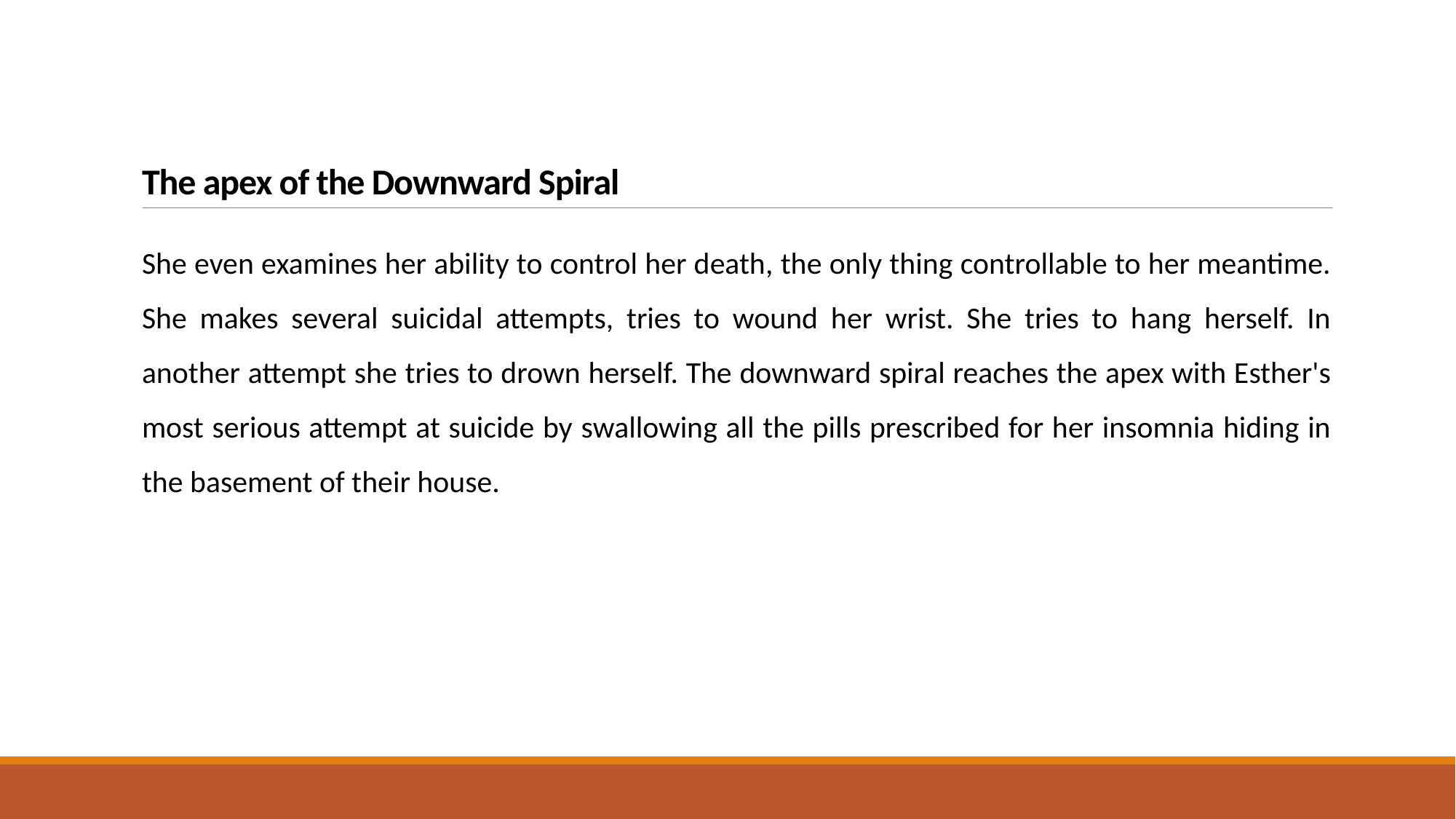

# The apex of the Downward Spiral
She even examines her ability to control her death, the only thing controllable to her meantime. She makes several suicidal attempts, tries to wound her wrist. She tries to hang herself. In another attempt she tries to drown herself. The downward spiral reaches the apex with Esther's most serious attempt at suicide by swallowing all the pills prescribed for her insomnia hiding in the basement of their house.